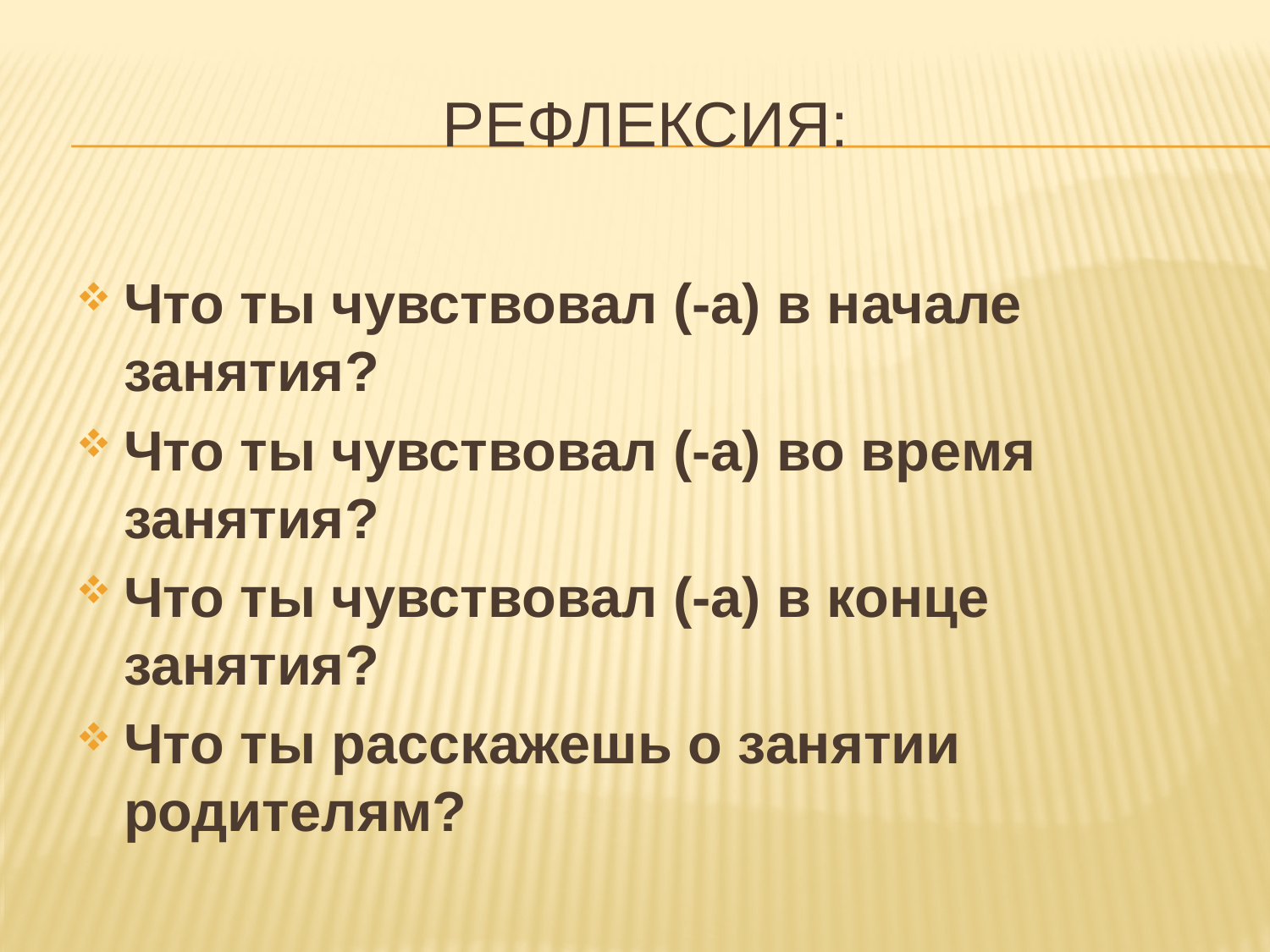

# Рефлексия:
Что ты чувствовал (-а) в начале занятия?
Что ты чувствовал (-а) во время занятия?
Что ты чувствовал (-а) в конце занятия?
Что ты расскажешь о занятии родителям?